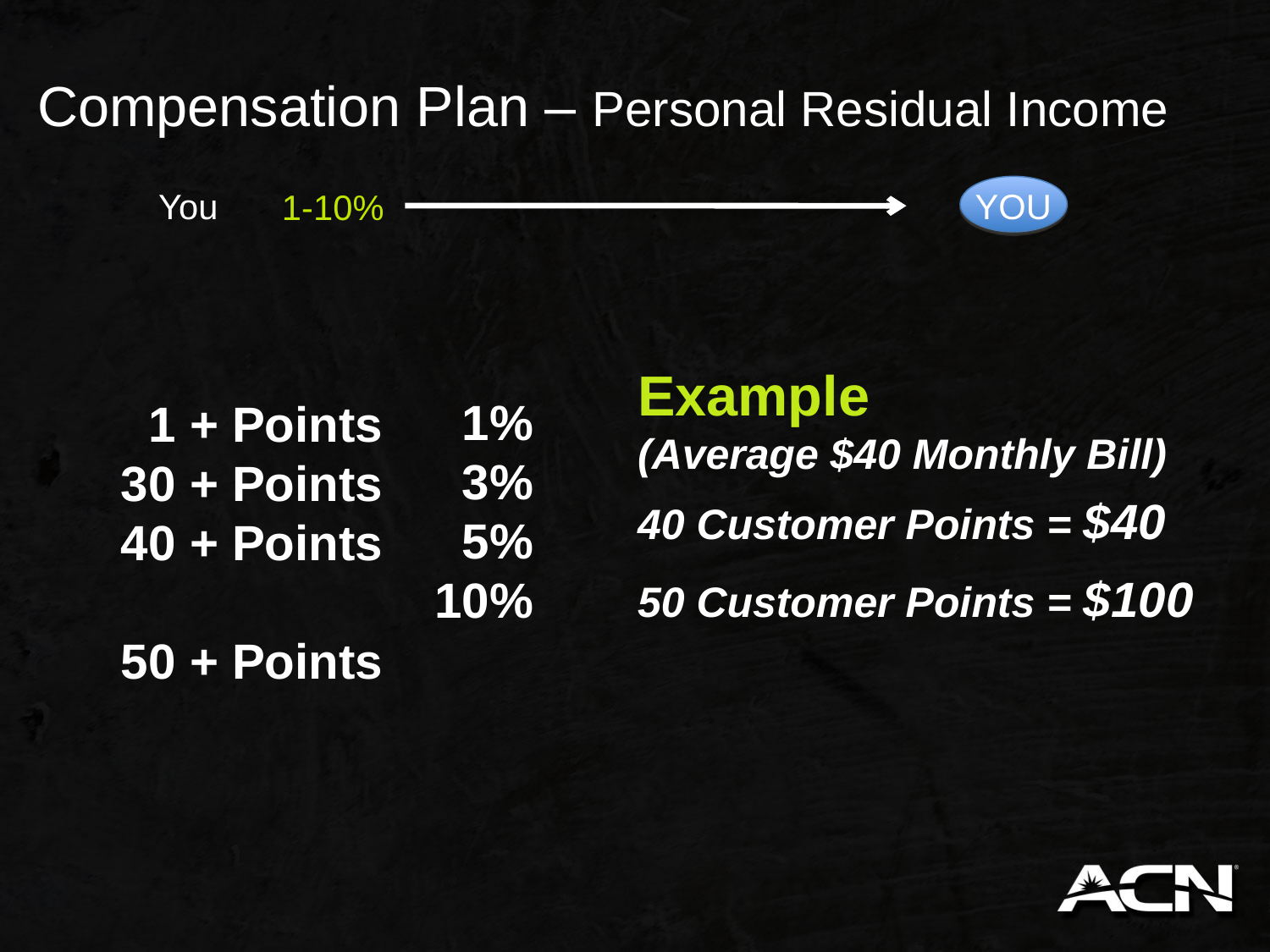

Compensation Plan – Personal Residual Income

You
YOU
1-10%
Example
(Average $40 Monthly Bill)

40 Customer Points = $40

50 Customer Points = $100
1%
3%
5%
10%
  1 + Points
30 + Points
40 + Points
50 + Points